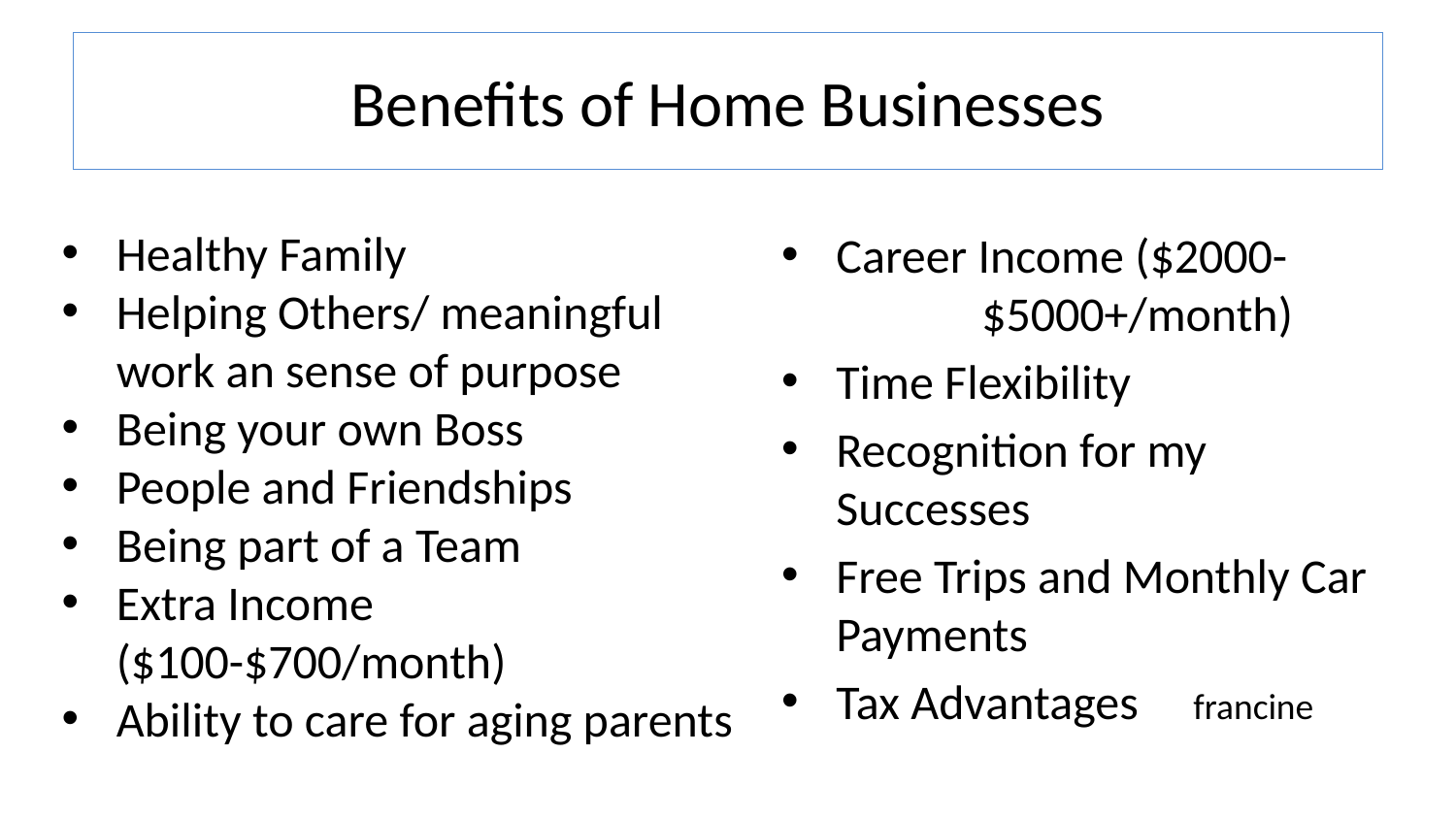

# Benefits of Home Businesses
Career Income ($2000-	$5000+/month)
Time Flexibility
Recognition for my Successes
Free Trips and Monthly Car Payments
Tax Advantages     francine

Healthy Family
Helping Others/ meaningful work an sense of purpose
Being your own Boss
People and Friendships
Being part of a Team
Extra Income ($100-$700/month)
Ability to care for aging parents